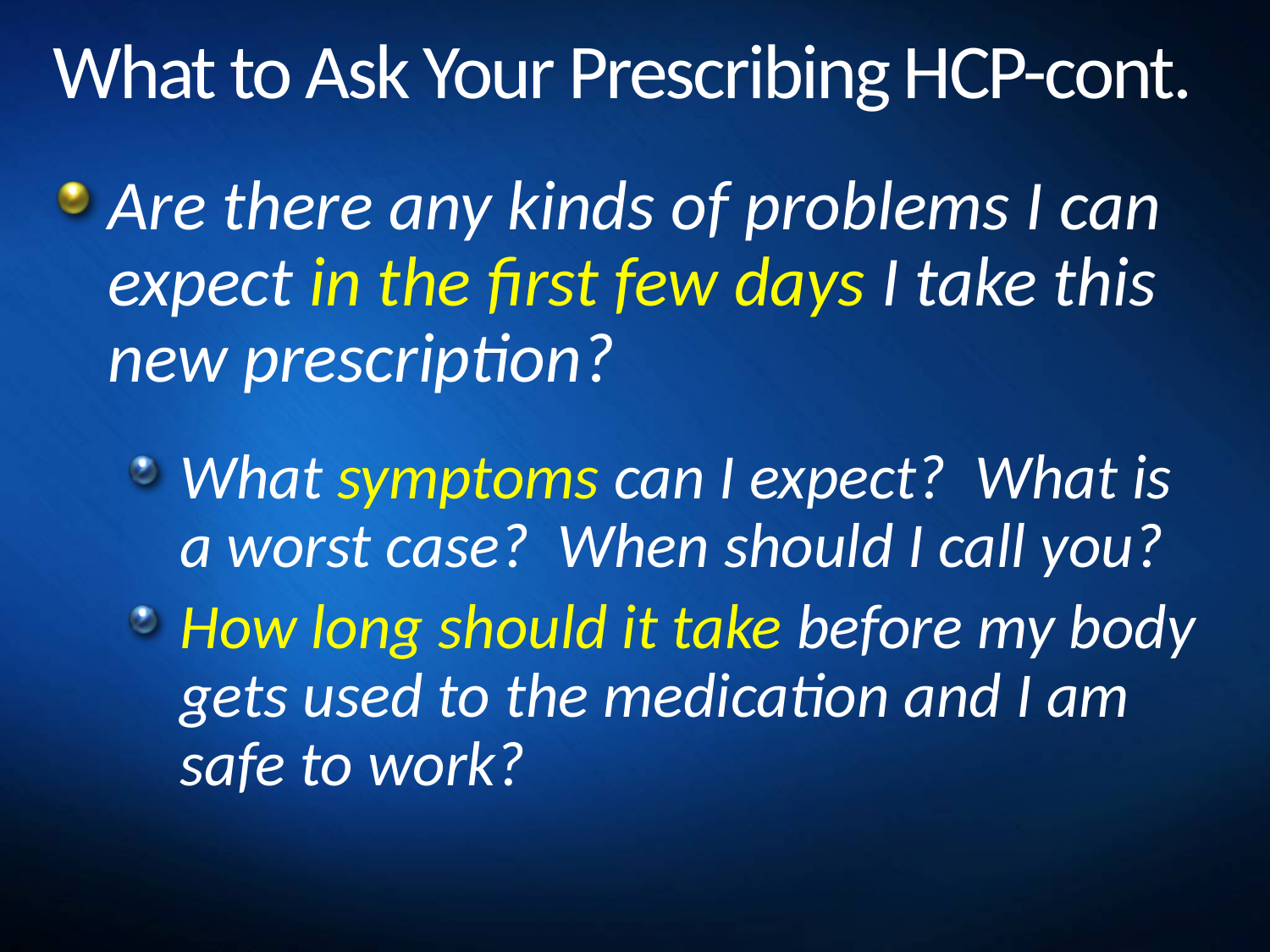

# What to Ask Your Prescribing HCP-cont.
Are there any kinds of problems I can expect in the first few days I take this new prescription?

What symptoms can I expect?  What is a worst case?  When should I call you?
How long should it take before my body gets used to the medication and I am safe to work?